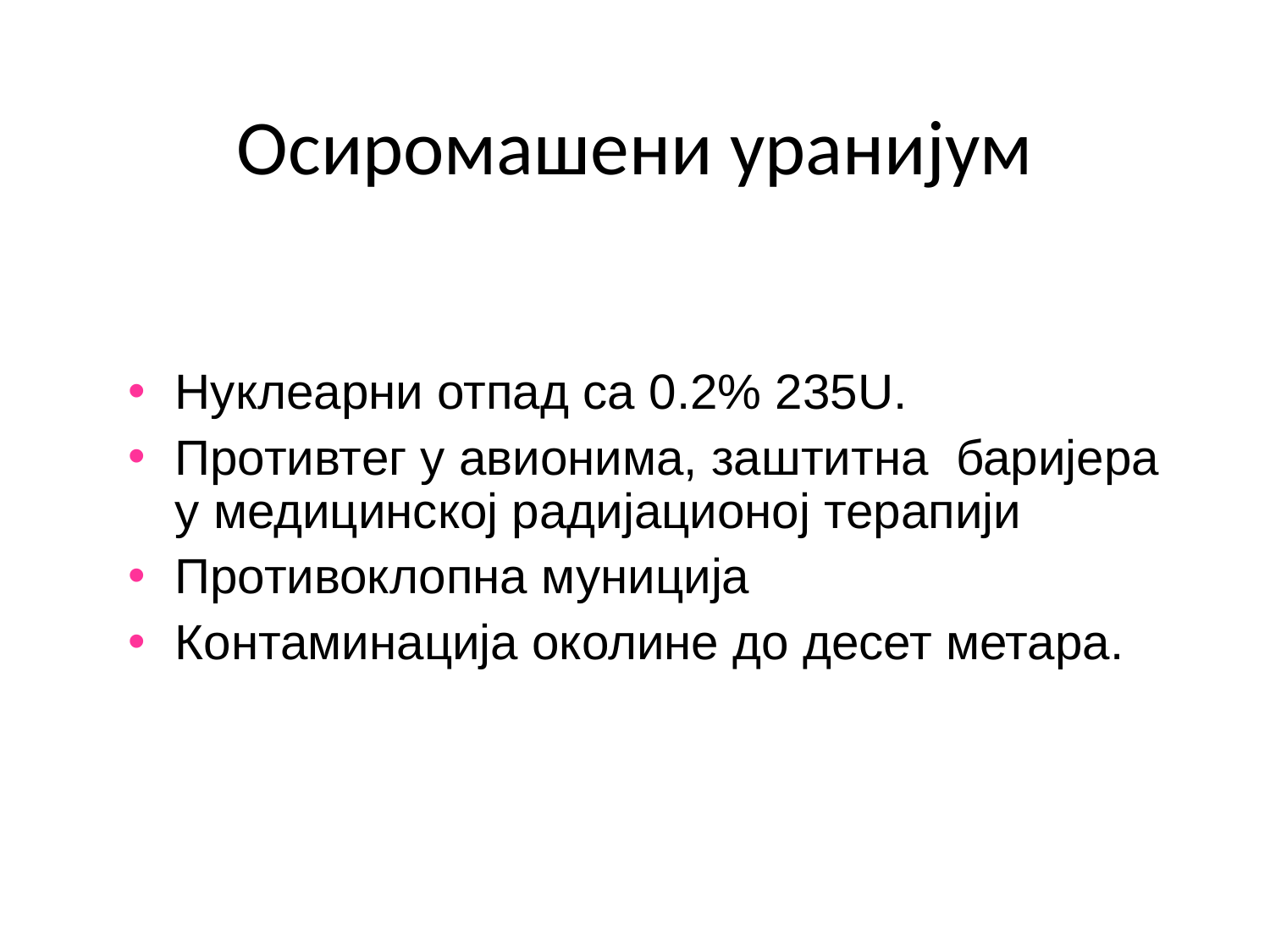

# Осиромашени уранијум

Нуклеарни отпад са 0.2% 235U.
Противтег у авионима, заштитна  баријера у медицинској радијационој терапији
Противоклопна муниција
Контаминација околине до десет метара.